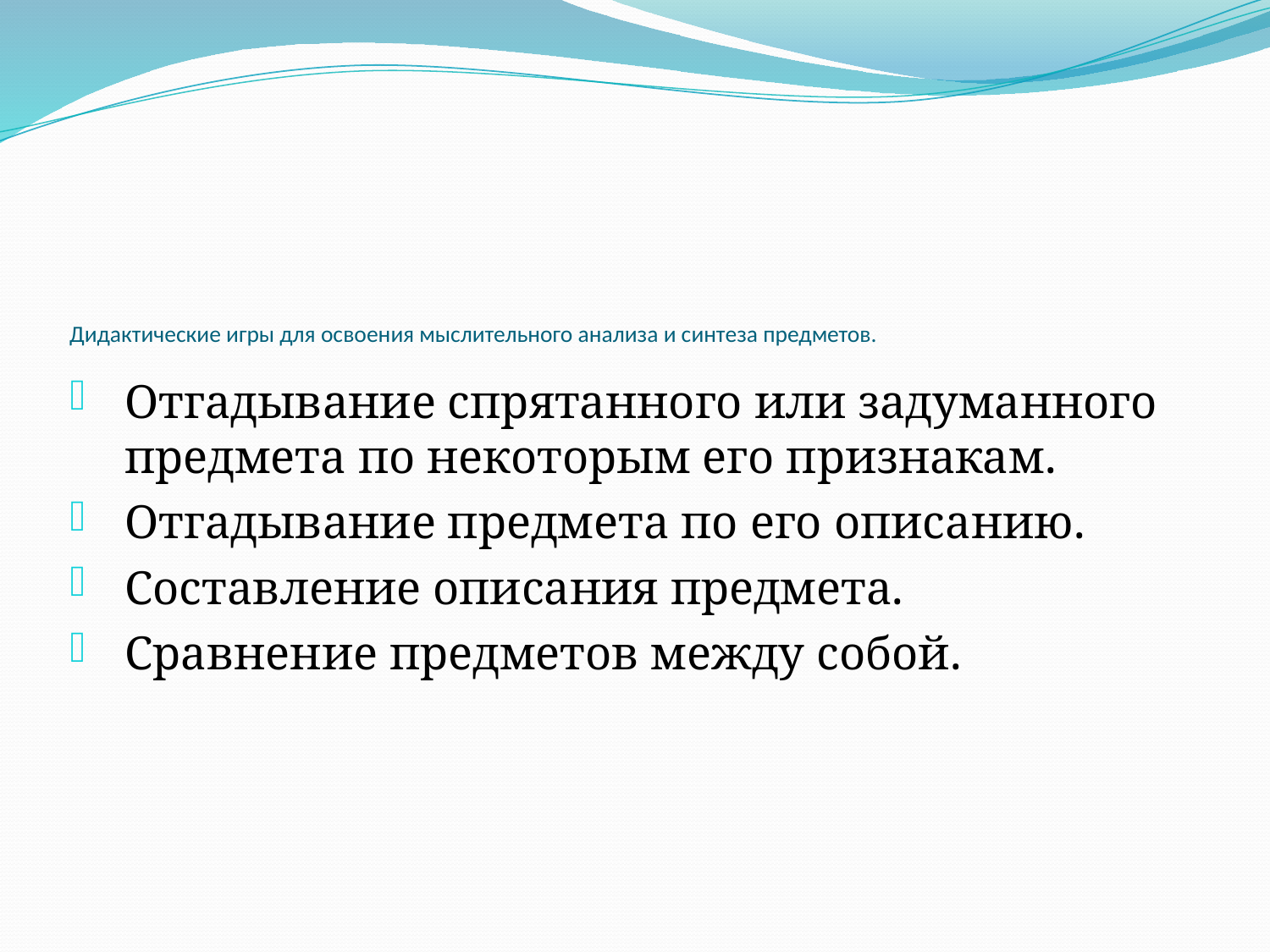

# Дидактические игры для освоения мыслительного анализа и синтеза предметов.

Отгадывание спрятанного или задуманного предмета по некоторым его признакам.
Отгадывание предмета по его описанию.
Составление описания предмета.
Сравнение предметов между собой.